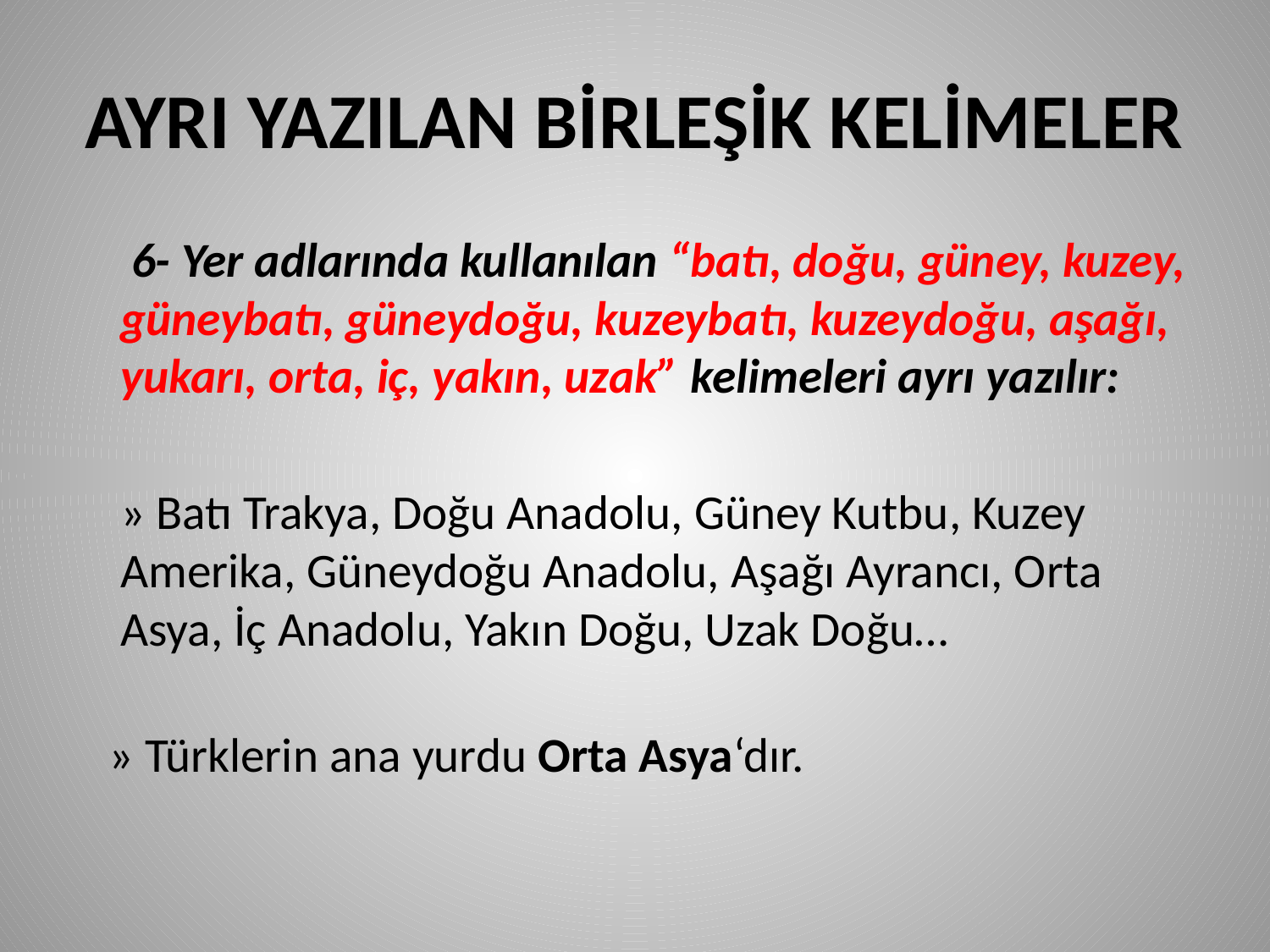

# AYRI YAZILAN BİRLEŞİK KELİMELER
     6- Yer adlarında kullanılan “batı, doğu, güney, kuzey, güneybatı, güneydoğu, kuzeybatı, kuzeydoğu, aşağı, yukarı, orta, iç, yakın, uzak” kelimeleri ayrı yazılır:

    » Batı Trakya, Doğu Anadolu, Güney Kutbu, Kuzey Amerika, Güneydoğu Anadolu, Aşağı Ayrancı, Orta Asya, İç Anadolu, Yakın Doğu, Uzak Doğu…
   » Türklerin ana yurdu Orta Asya‘dır.